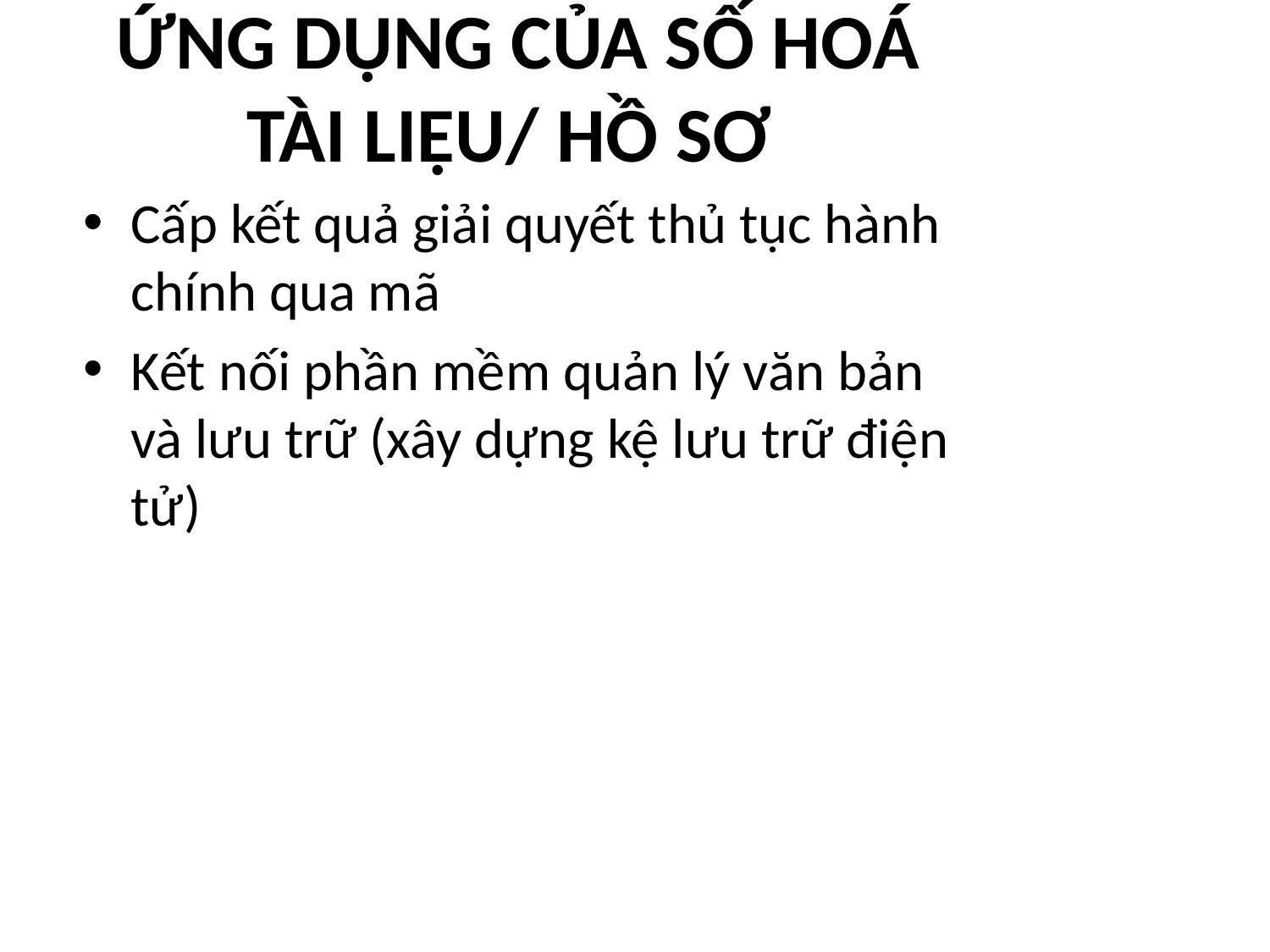

# ỨNG DỤNG CỦA SỐ HOÁ TÀI LIỆU/ HỒ SƠ
Cấp kết quả giải quyết thủ tục hành chính qua mã
Kết nối phần mềm quản lý văn bản và lưu trữ (xây dựng kệ lưu trữ điện tử)